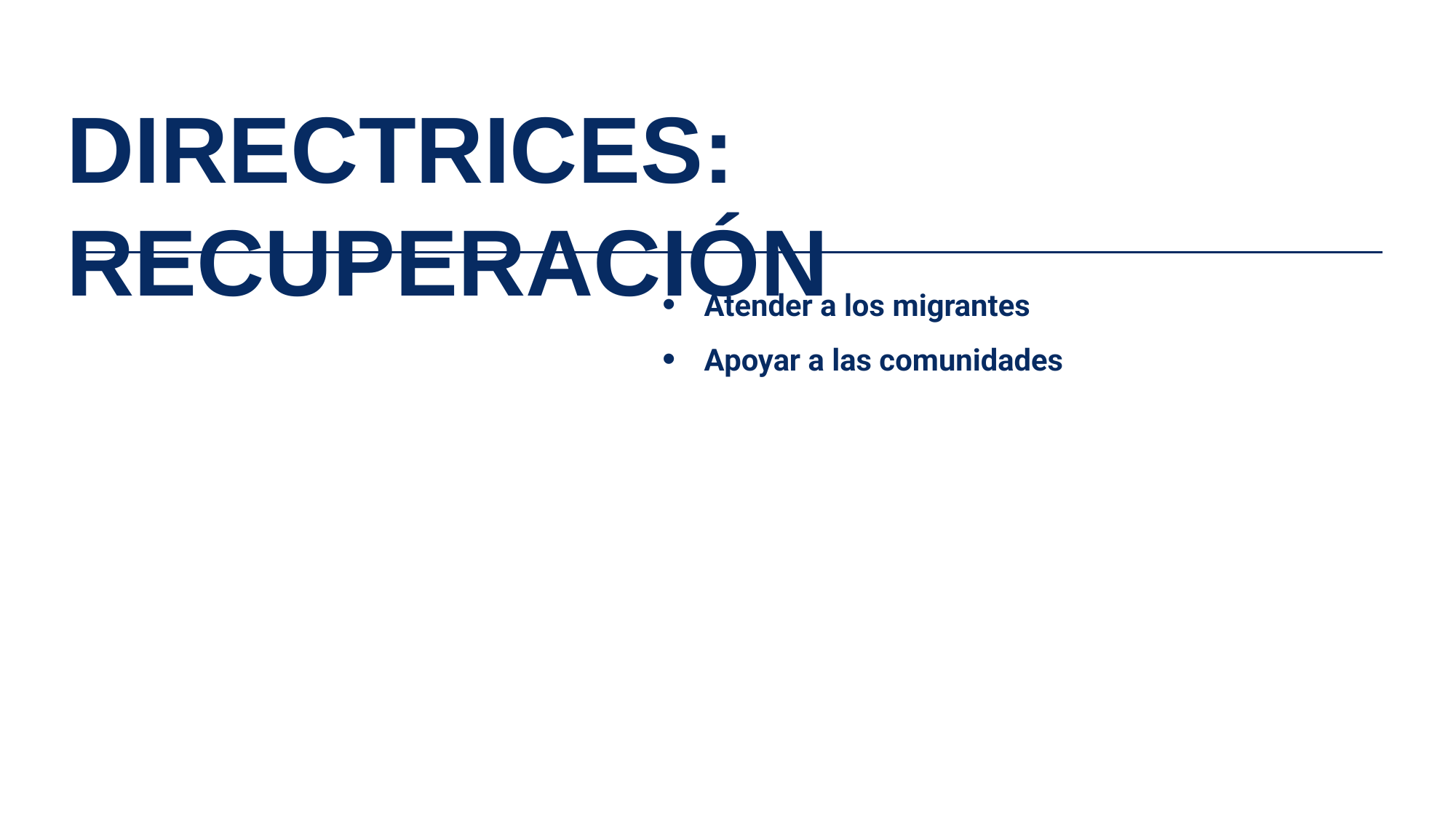

DIRECTRICES: RECUPERACIÓN
 Atender a los migrantes
 Apoyar a las comunidades